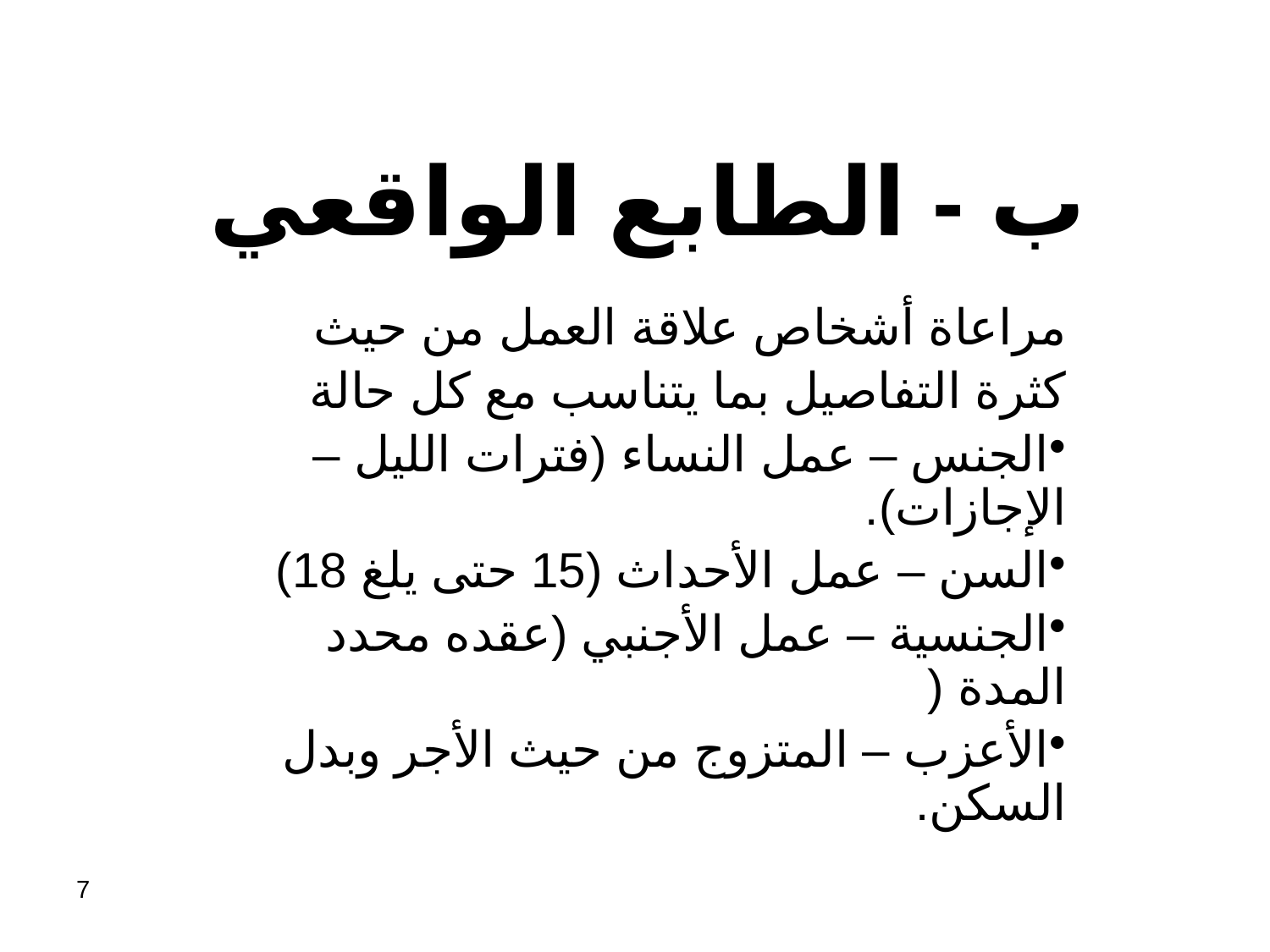

# ب - الطابع الواقعي
مراعاة أشخاص علاقة العمل من حيث
كثرة التفاصيل بما يتناسب مع كل حالة
الجنس – عمل النساء (فترات الليل – الإجازات).
السن – عمل الأحداث (15 حتى يلغ 18)
الجنسية – عمل الأجنبي (عقده محدد المدة (
الأعزب – المتزوج من حيث الأجر وبدل السكن.

7